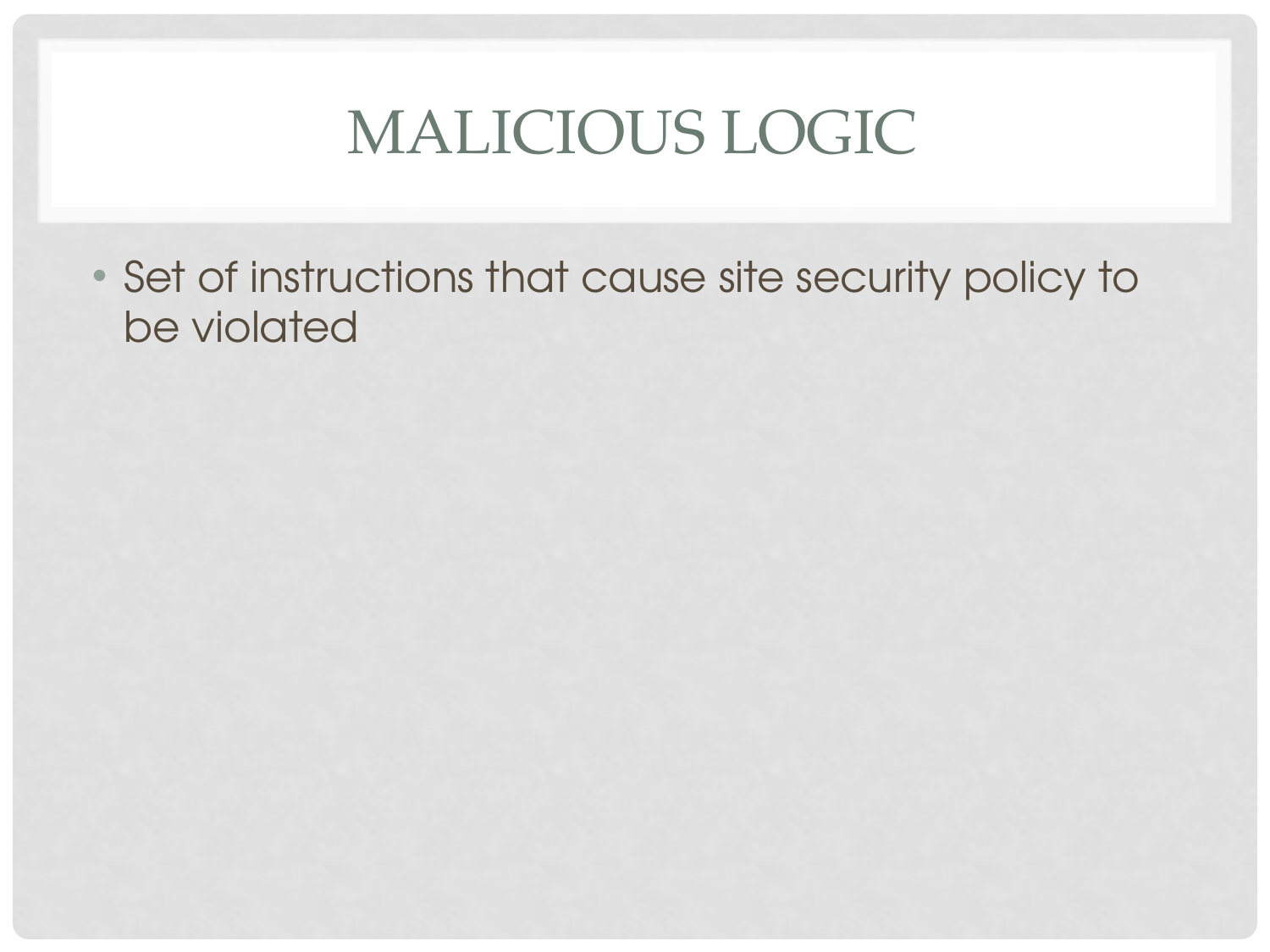

# Malicious Logic
Set of instructions that cause site security policy to be violated